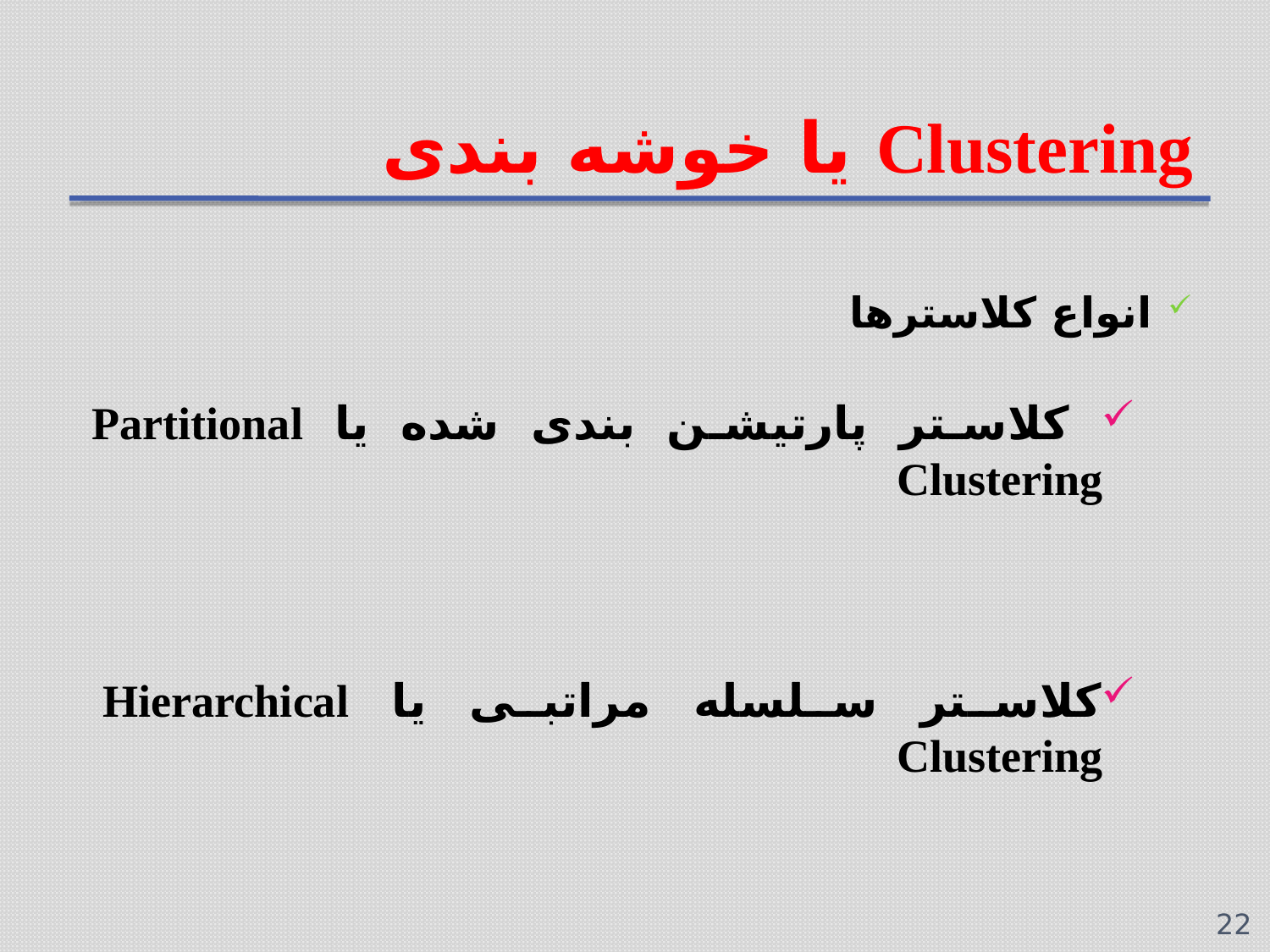

# Clustering یا خوشه بندی

انواع کلاسترها

 کلاستر پارتیشن بندی شده یا Partitional Clustering

کلاستر سلسله مراتبی یا Hierarchical Clustering
22